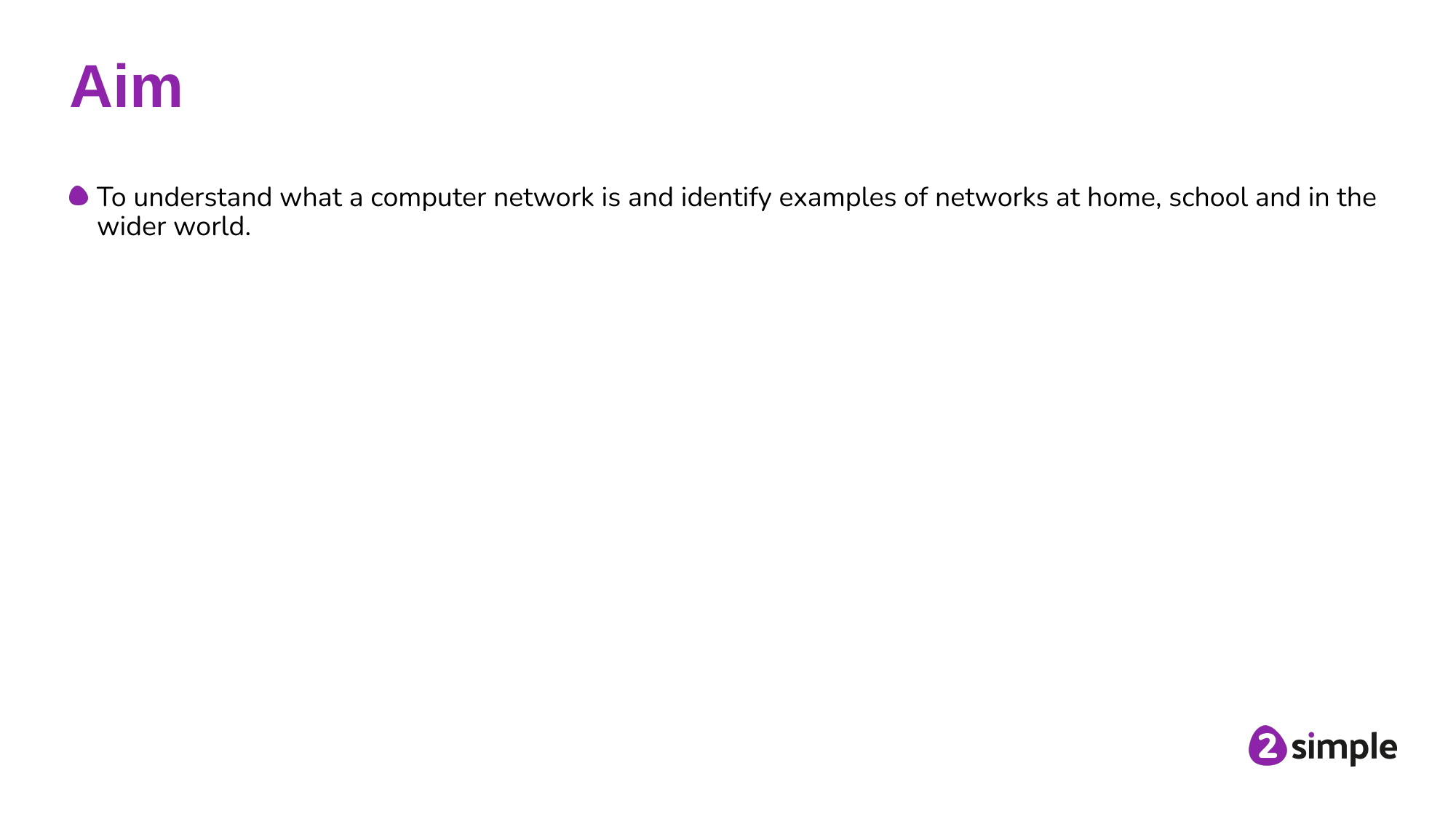

# Aim
To understand what a computer network is and identify examples of networks at home, school and in the wider world.